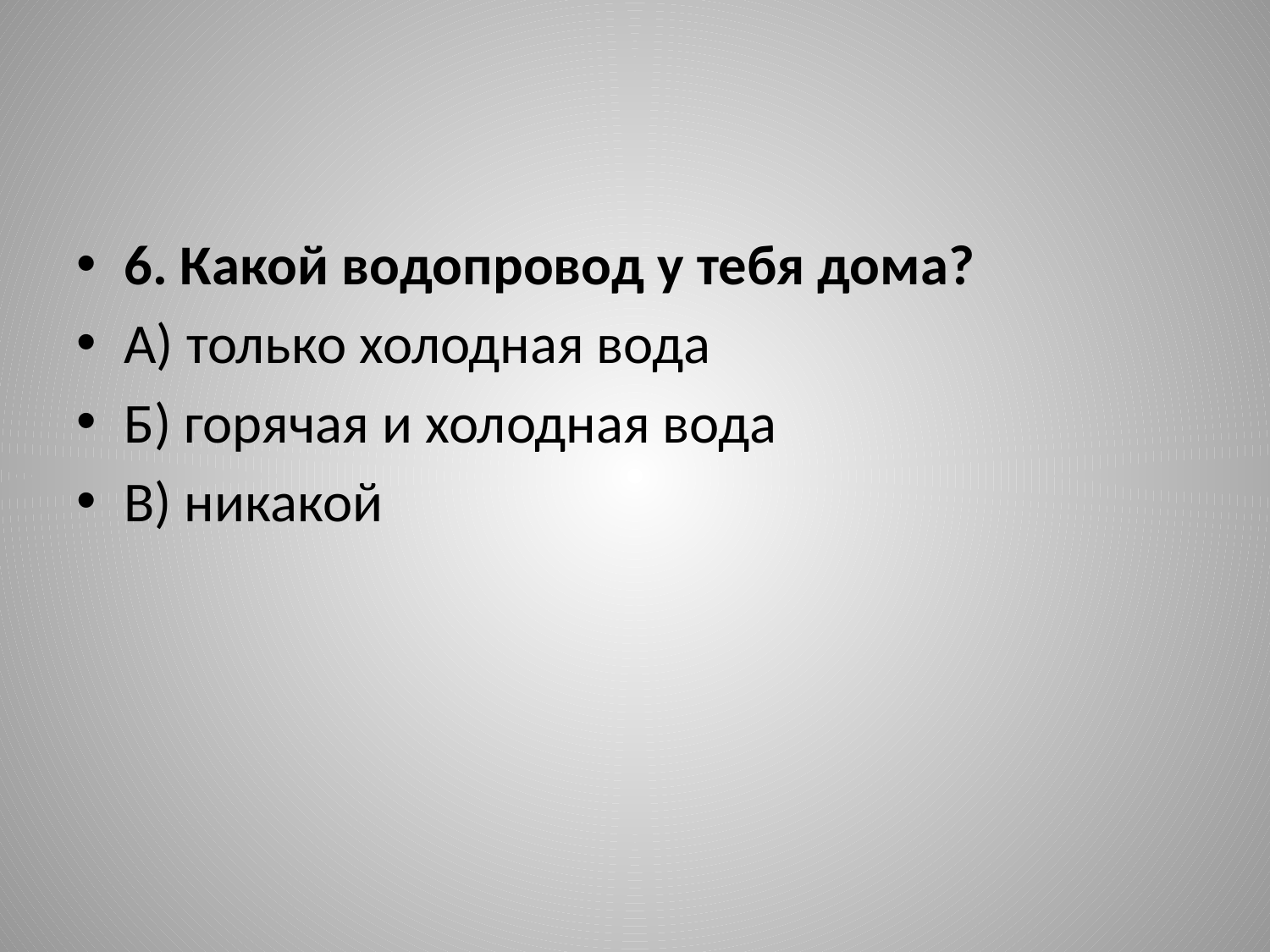

#
6. Какой водопровод у тебя дома?
А) только холодная вода
Б) горячая и холодная вода
В) никакой